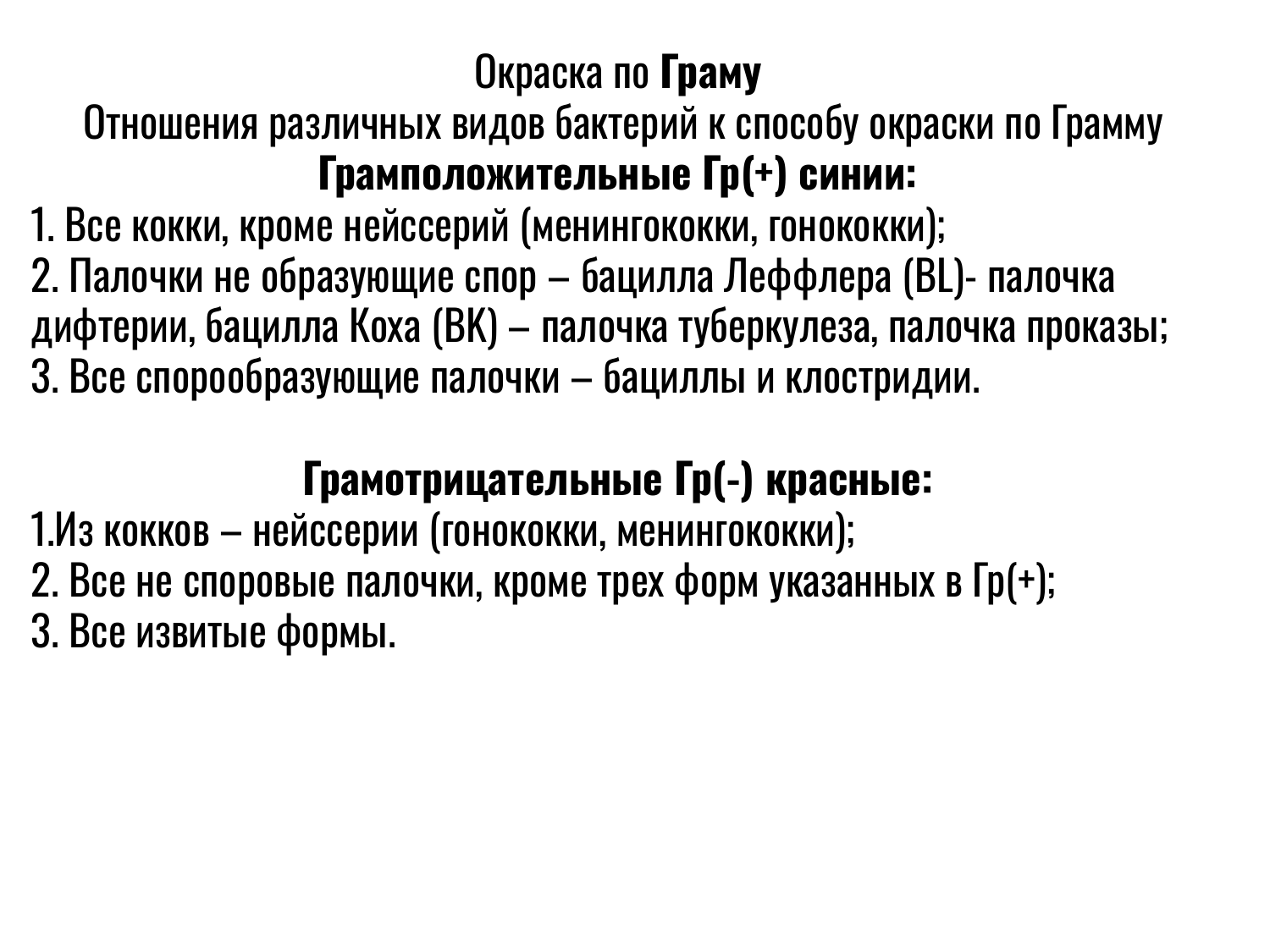

Окраска по Граму
Отношения различных видов бактерий к способу окраски по Грамму Грамположительные Гр(+) синии:
1. Все кокки, кроме нейссерий (менингококки, гонококки);
2. Палочки не образующие спор – бацилла Леффлера (BL)- палочка дифтерии, бацилла Коха (BK) – палочка туберкулеза, палочка проказы;
3. Все спорообразующие палочки – бациллы и клостридии.

Грамотрицательные Гр(-) красные:
1.Из кокков – нейссерии (гонококки, менингококки);
2. Все не споровые палочки, кроме трех форм указанных в Гр(+);
3. Все извитые формы.